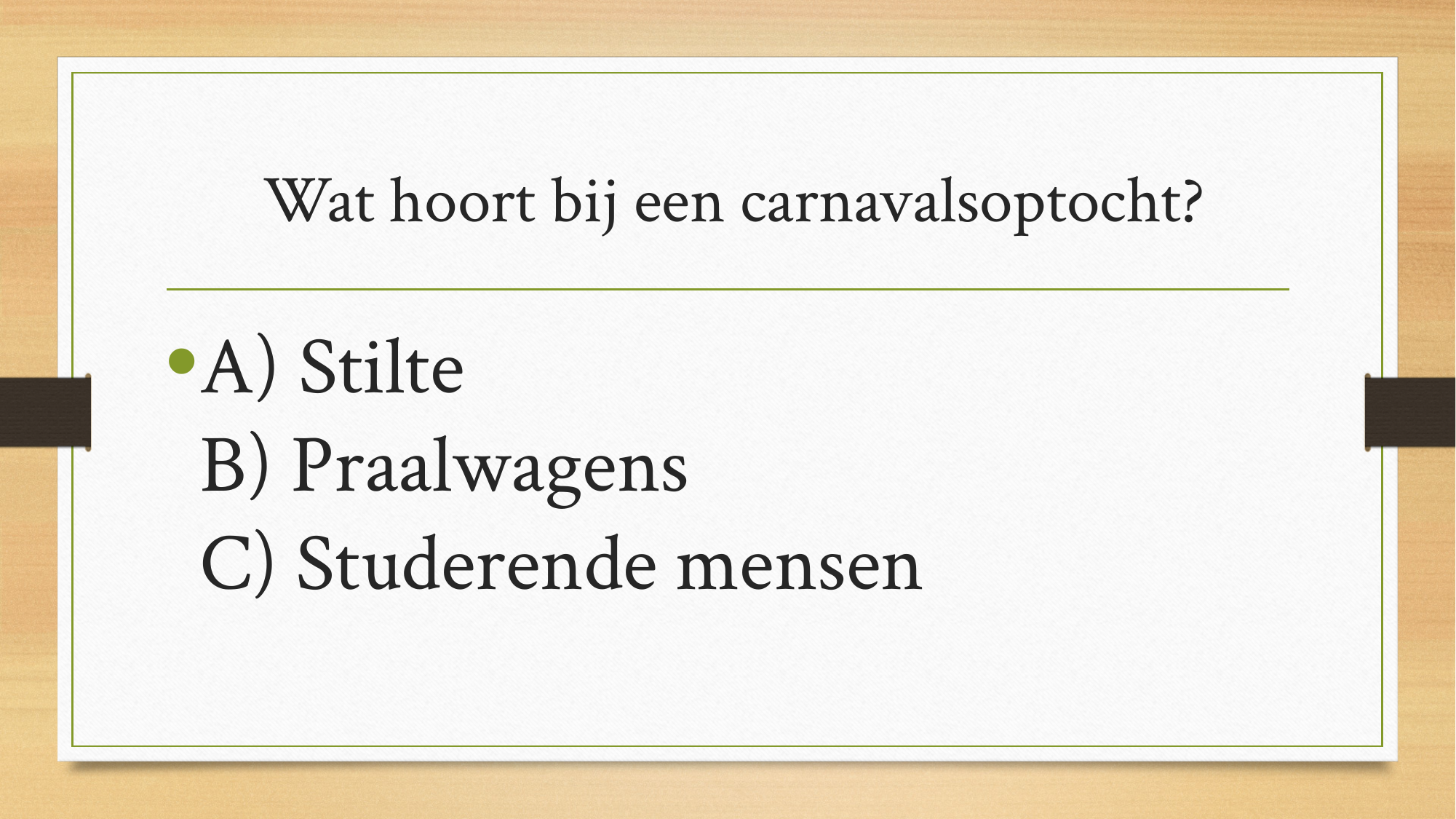

# Wat hoort bij een carnavalsoptocht?
A) Stilte
B) Praalwagens
C) Studerende mensen